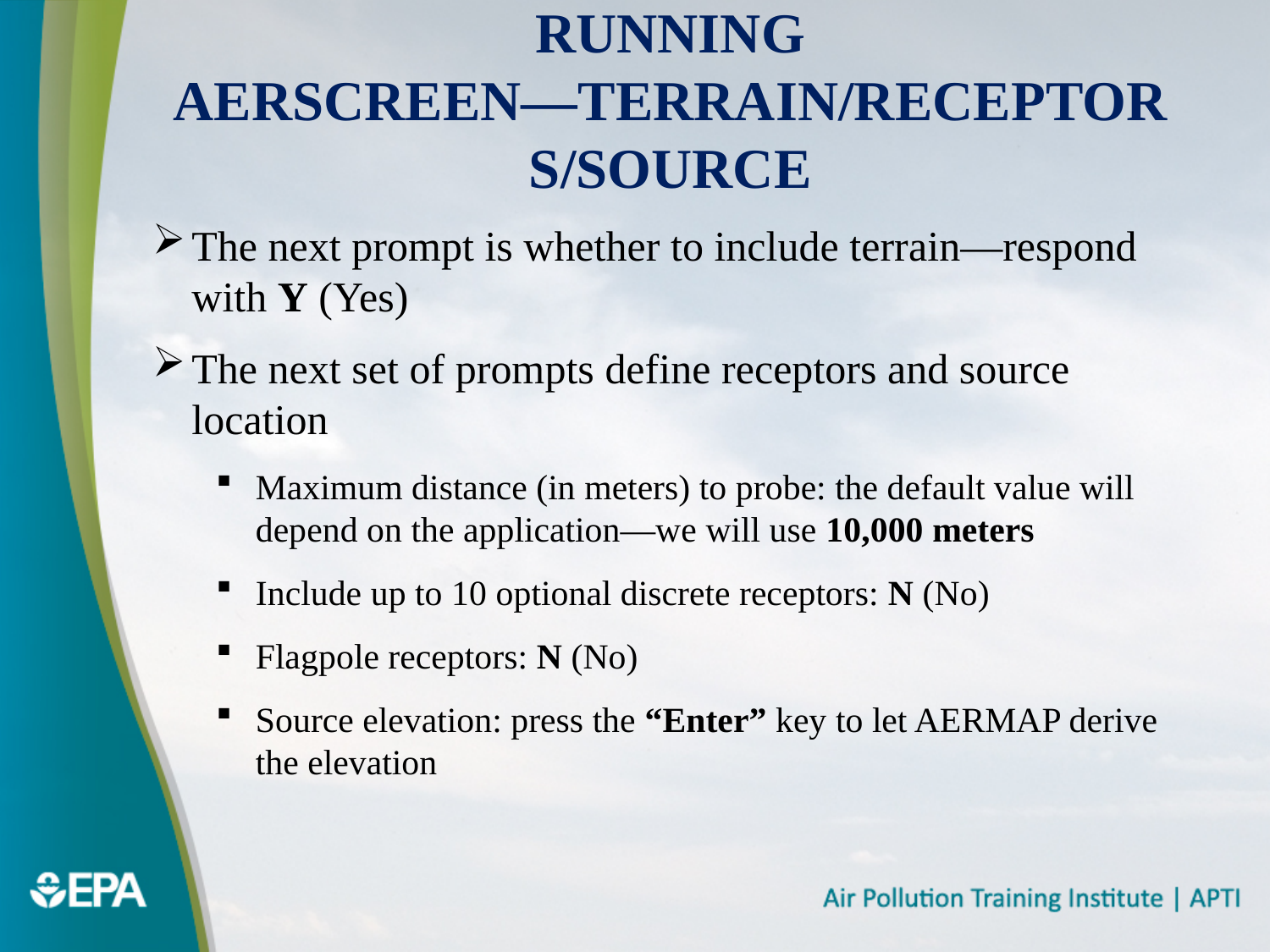

# Running AERSCREEN—Terrain/Receptors/Source
The next prompt is whether to include terrain—respond with Y (Yes)
The next set of prompts define receptors and source location
Maximum distance (in meters) to probe: the default value will depend on the application—we will use 10,000 meters
Include up to 10 optional discrete receptors: N (No)
Flagpole receptors: N (No)
Source elevation: press the “Enter” key to let AERMAP derive the elevation